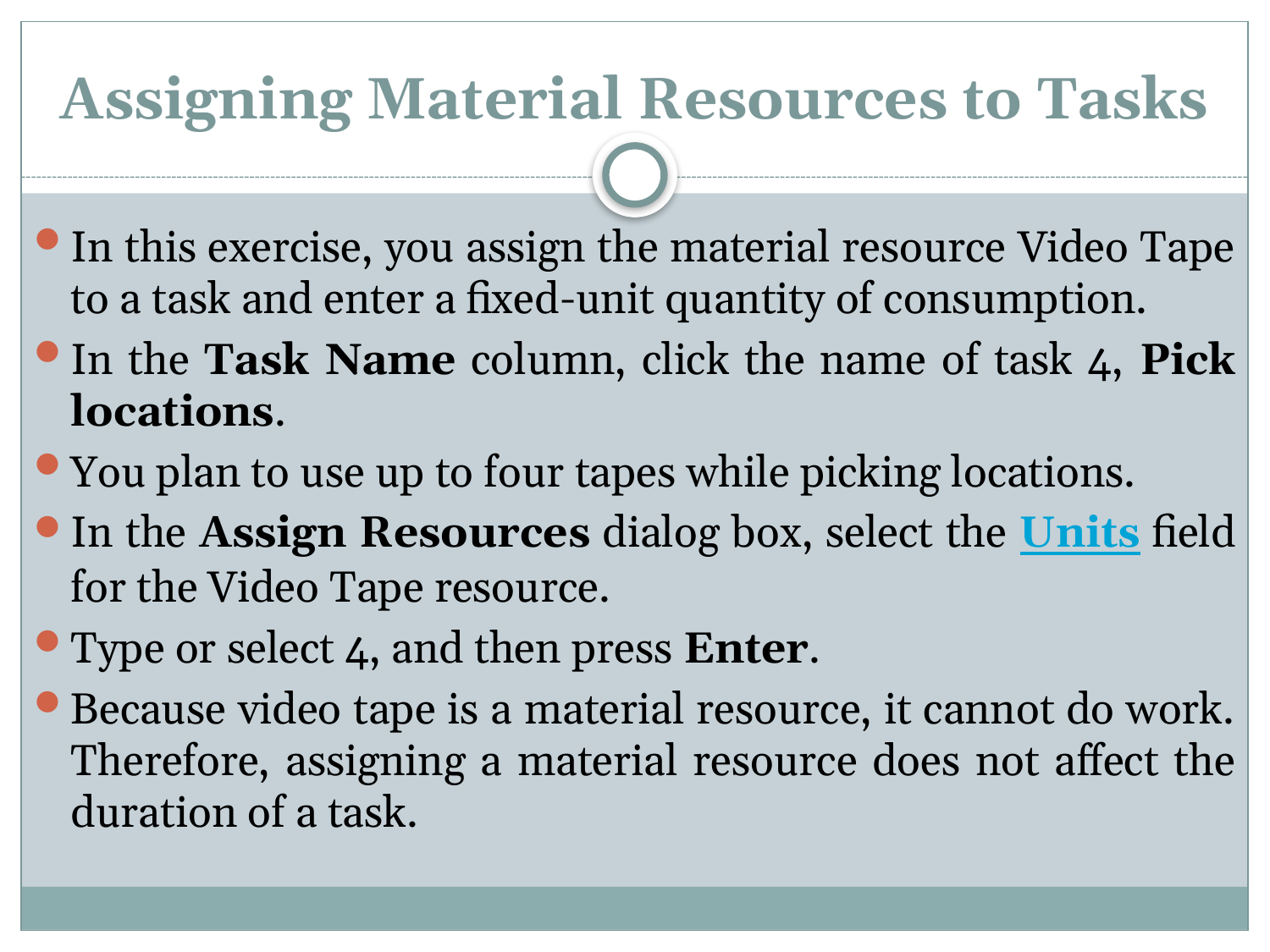

# Assigning Material Resources to Tasks
In this exercise, you assign the material resource Video Tape to a task and enter a fixed-unit quantity of consumption.
In the Task Name column, click the name of task 4, Pick locations.
You plan to use up to four tapes while picking locations.
In the Assign Resources dialog box, select the Units field for the Video Tape resource.
Type or select 4, and then press Enter.
Because video tape is a material resource, it cannot do work. Therefore, assigning a material resource does not affect the duration of a task.